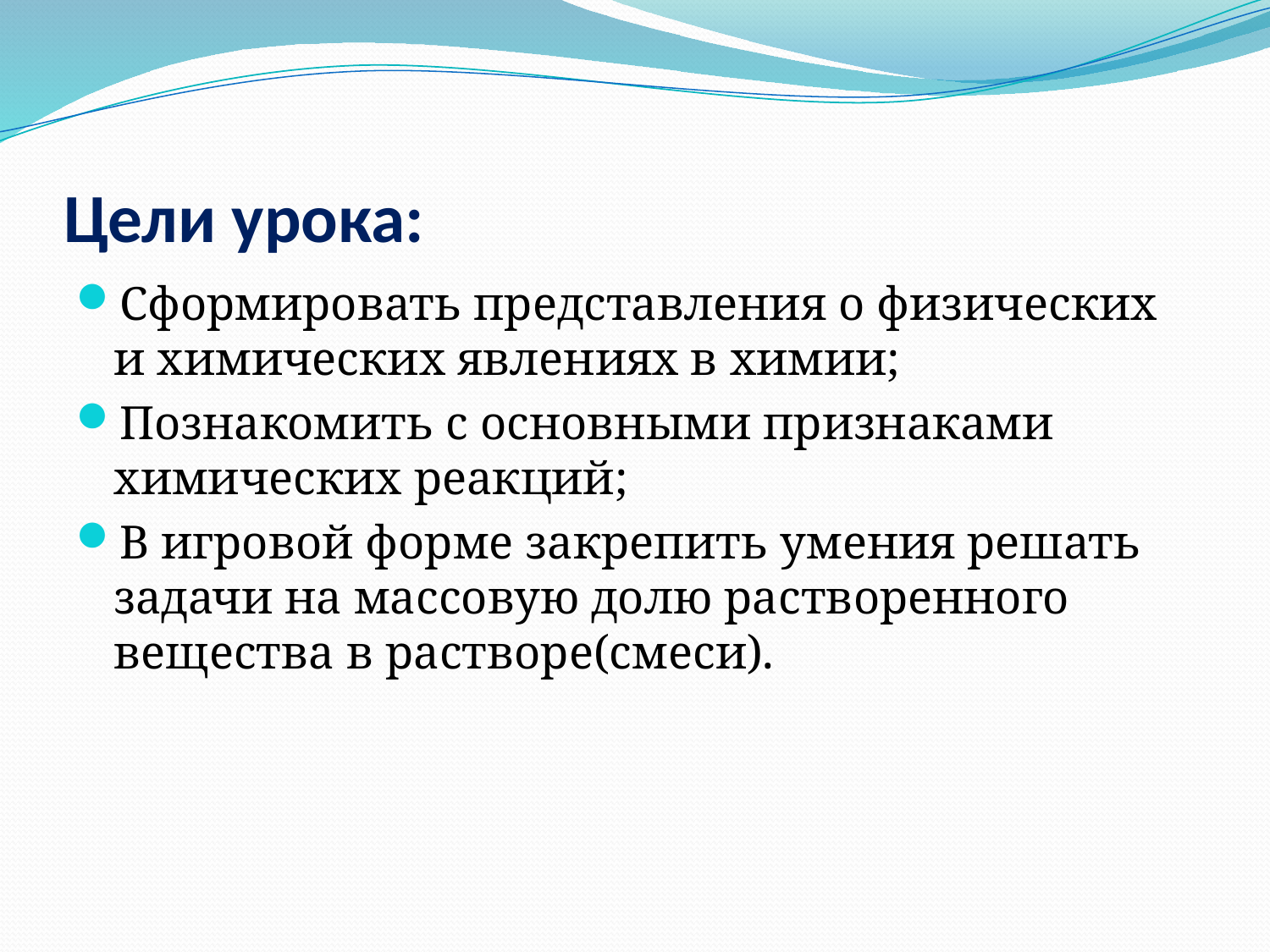

# Цели урока:
Сформировать представления о физических и химических явлениях в химии;
Познакомить с основными признаками химических реакций;
В игровой форме закрепить умения решать задачи на массовую долю растворенного вещества в растворе(смеси).